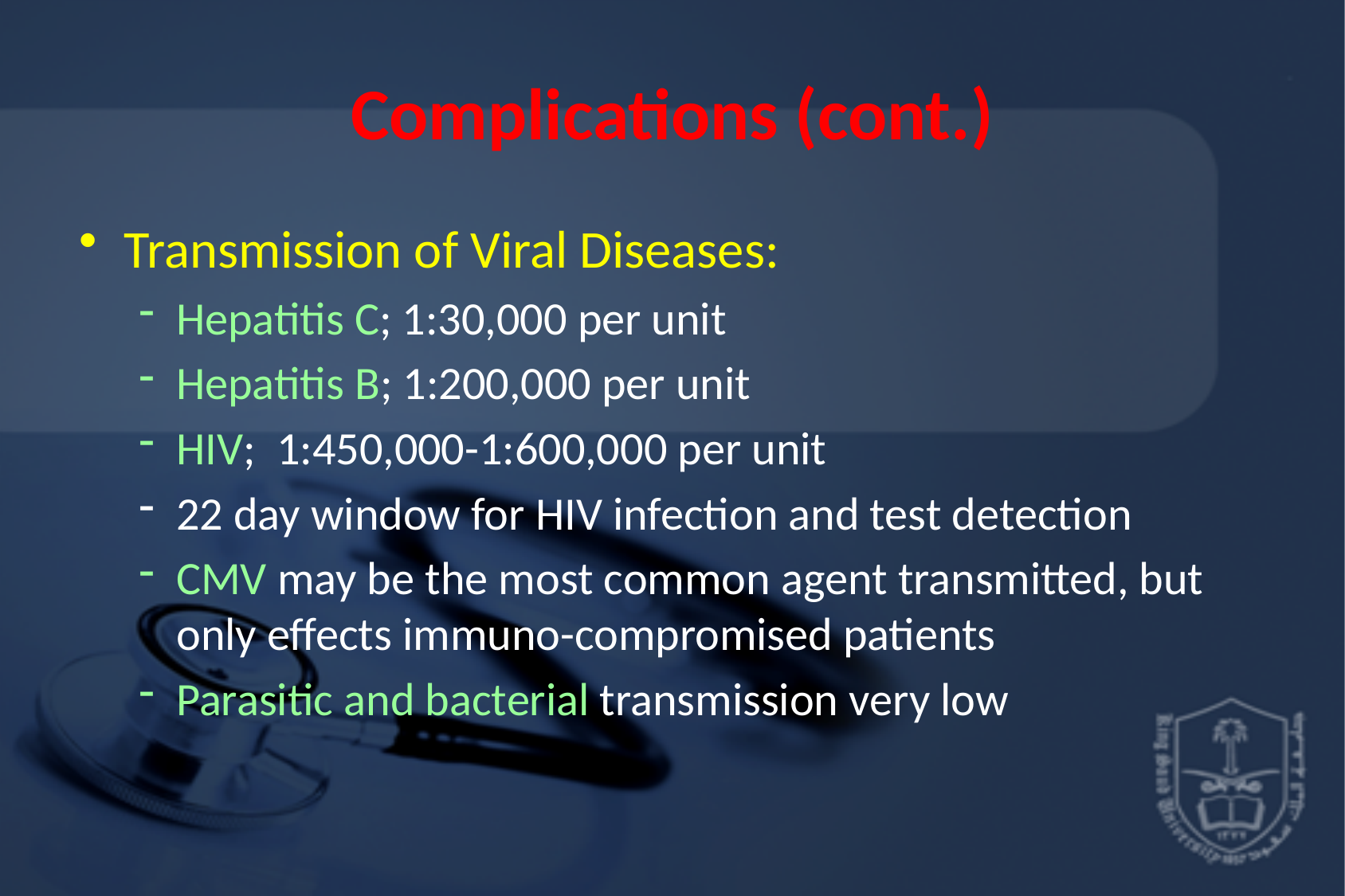

# Complications (cont.)
Transmission of Viral Diseases:
Hepatitis C; 1:30,000 per unit
Hepatitis B; 1:200,000 per unit
HIV;  1:450,000-1:600,000 per unit
22 day window for HIV infection and test detection
CMV may be the most common agent transmitted, but only effects immuno-compromised patients
Parasitic and bacterial transmission very low